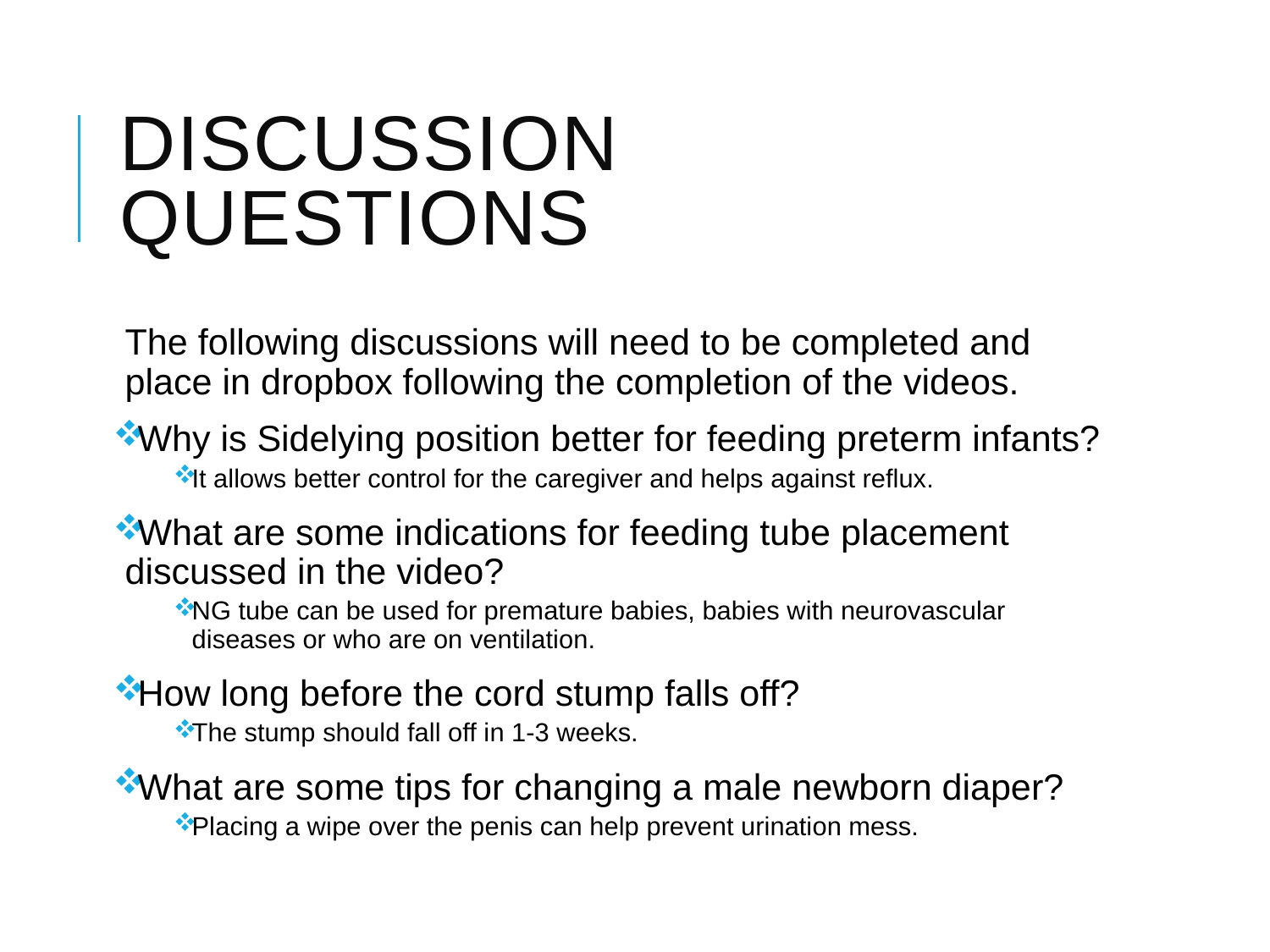

# Discussion Questions
The following discussions will need to be completed and place in dropbox following the completion of the videos.
Why is Sidelying position better for feeding preterm infants?
It allows better control for the caregiver and helps against reflux.
What are some indications for feeding tube placement discussed in the video?
NG tube can be used for premature babies, babies with neurovascular diseases or who are on ventilation.
How long before the cord stump falls off?
The stump should fall off in 1-3 weeks.
What are some tips for changing a male newborn diaper?
Placing a wipe over the penis can help prevent urination mess.